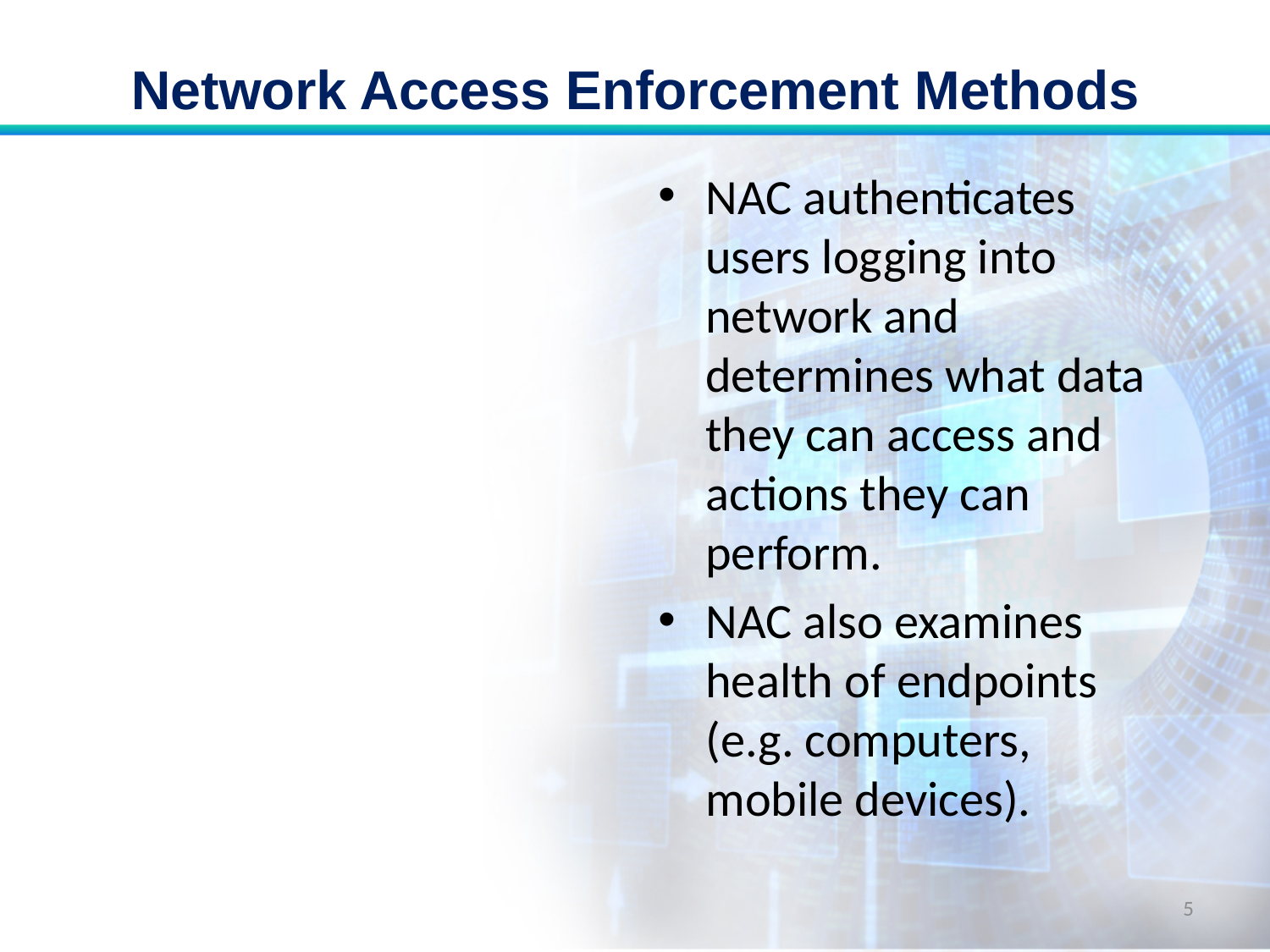

# Network Access Enforcement Methods
NAC authenticates users logging into network and determines what data they can access and actions they can perform.
NAC also examines health of endpoints (e.g. computers, mobile devices).
5